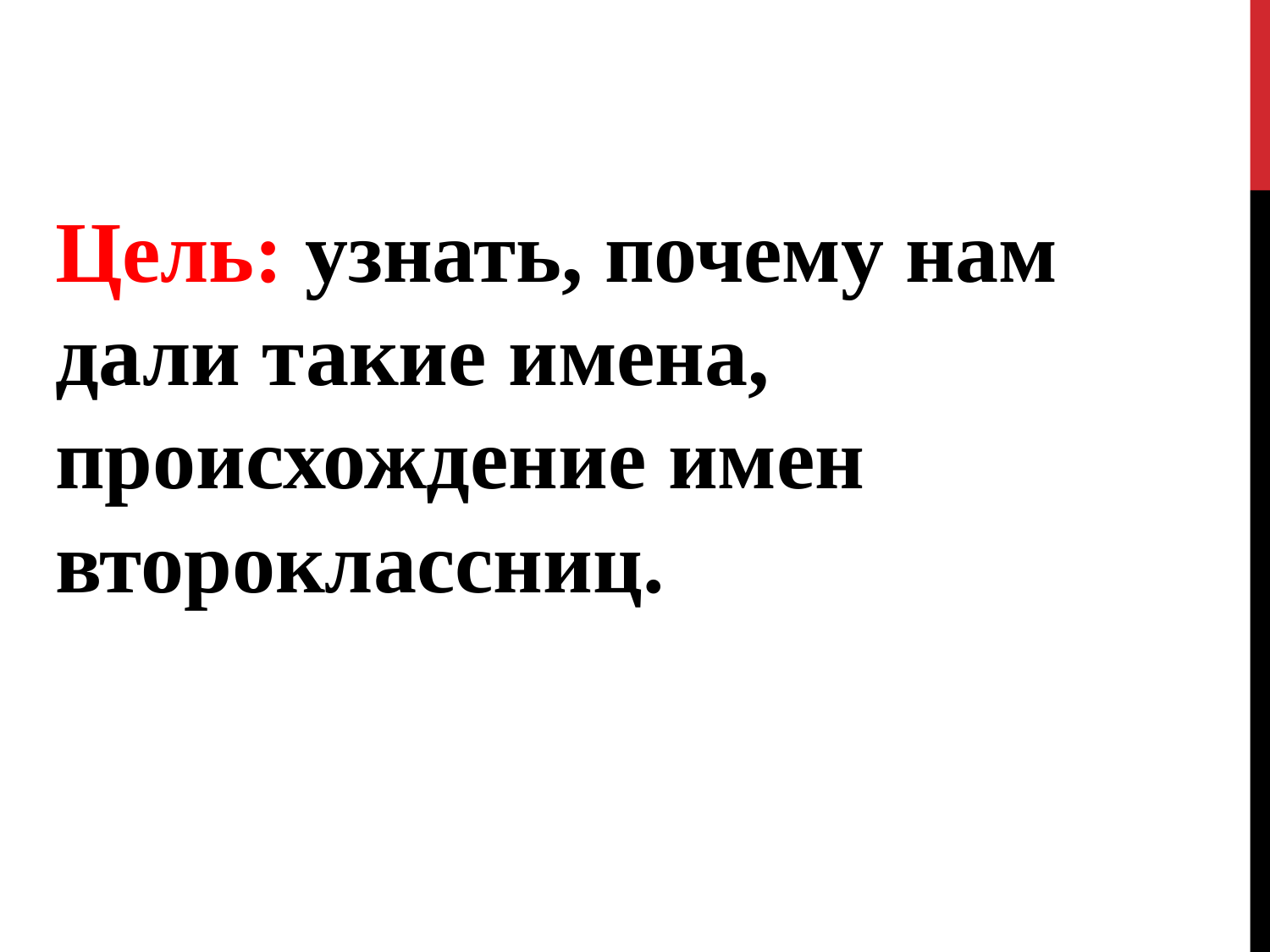

Цель: узнать, почему нам дали такие имена, происхождение имен второклассниц.

#